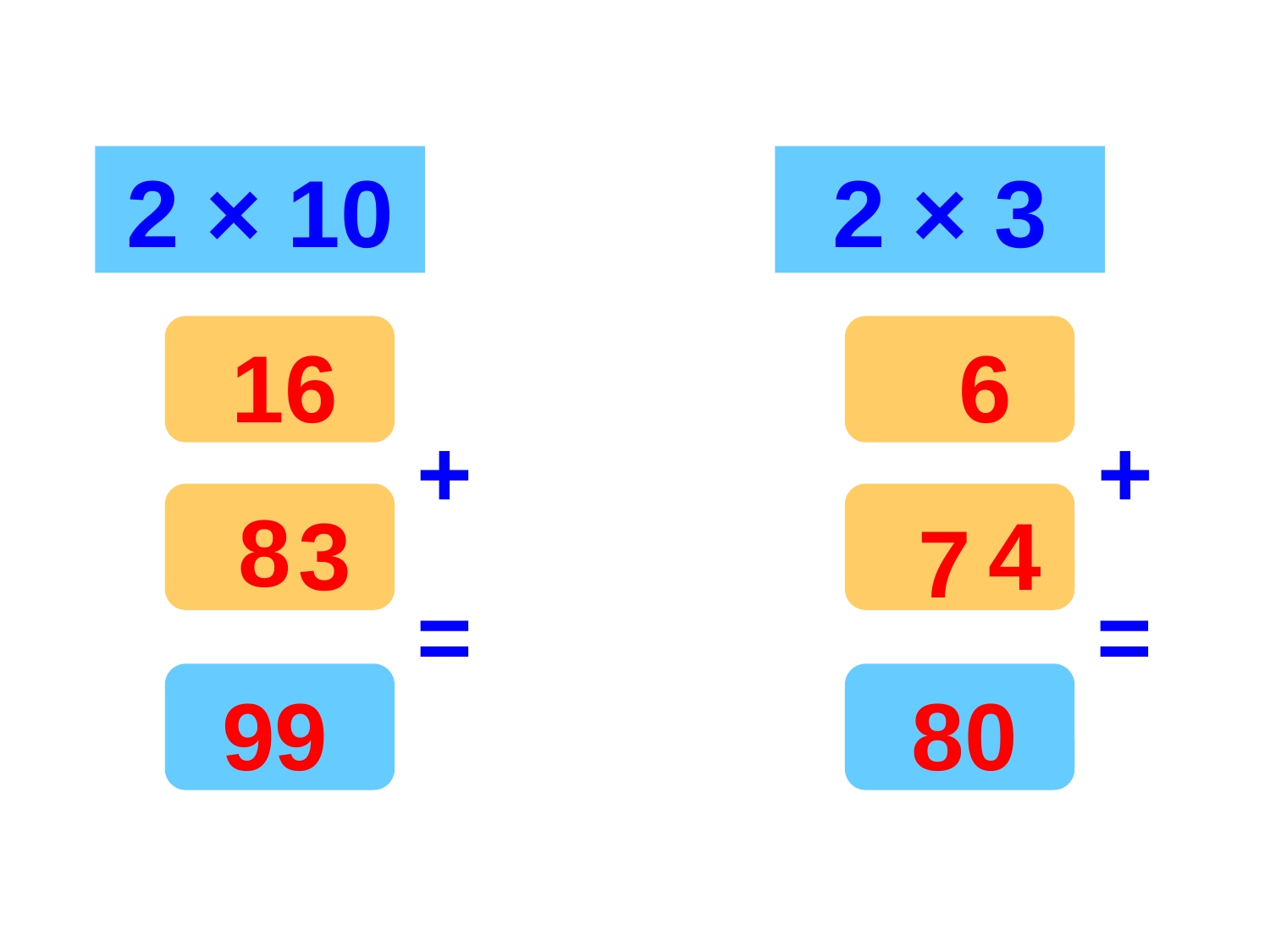

2 × 10
2 × 3

16
6
+
+

8
3
4
7
=
=

99
80